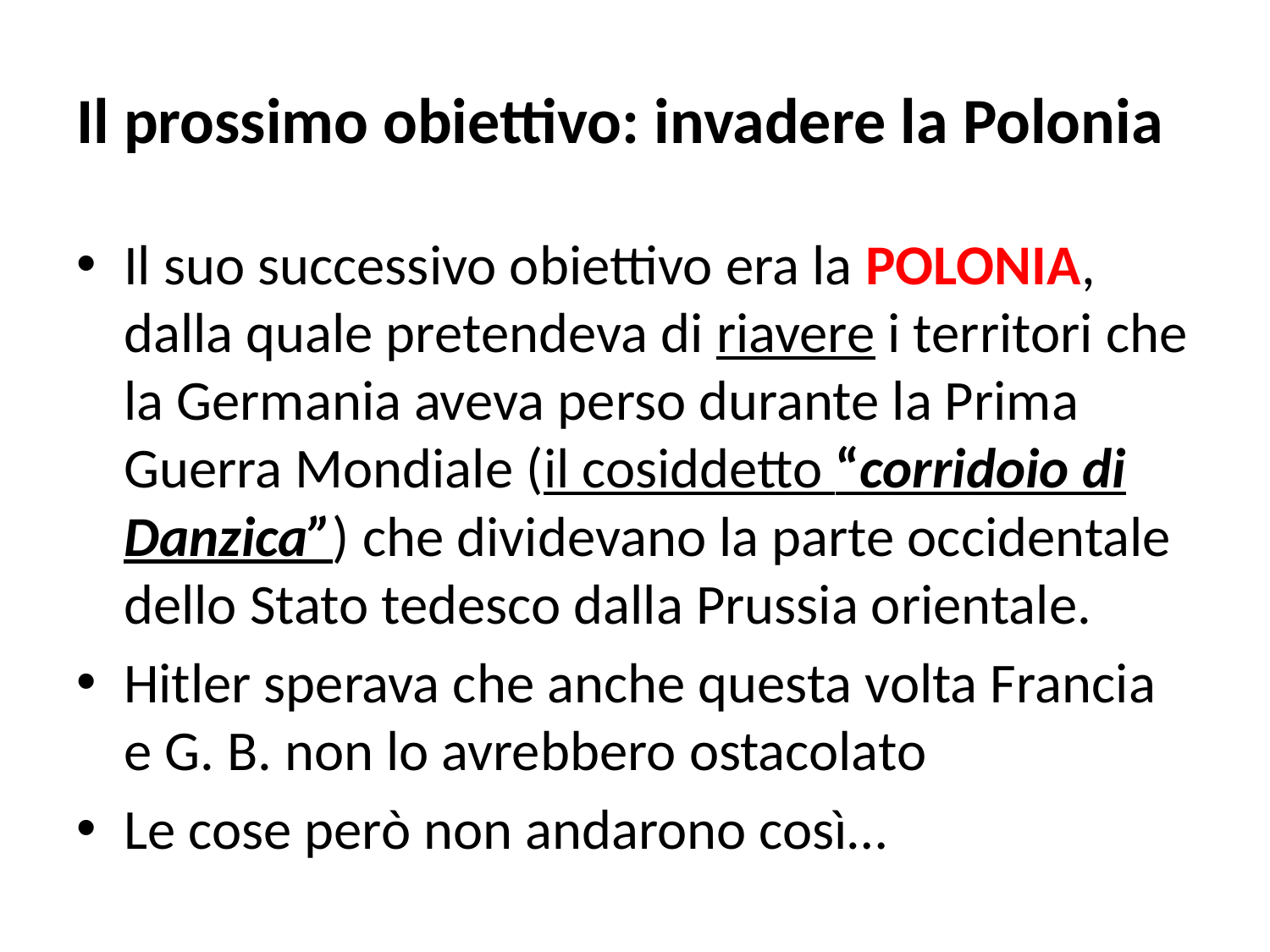

# Il prossimo obiettivo: invadere la Polonia
Il suo successivo obiettivo era la POLONIA, dalla quale pretendeva di riavere i territori che la Germania aveva perso durante la Prima Guerra Mondiale (il cosiddetto “corridoio di Danzica”) che dividevano la parte occidentale dello Stato tedesco dalla Prussia orientale.
Hitler sperava che anche questa volta Francia e G. B. non lo avrebbero ostacolato
Le cose però non andarono così…